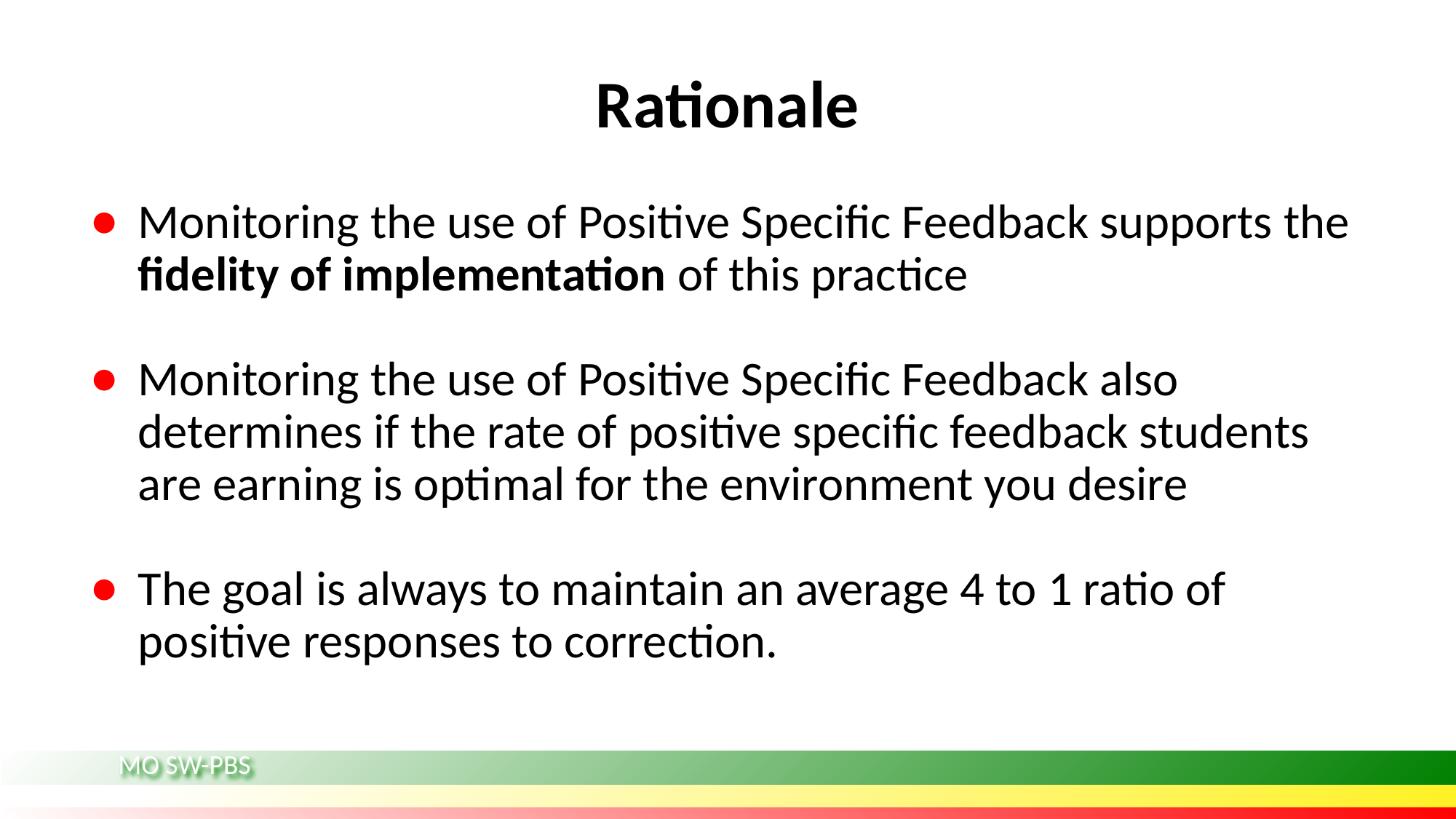

# Rationale
Monitoring the use of Positive Specific Feedback supports the fidelity of implementation of this practice

Monitoring the use of Positive Specific Feedback also  determines if the rate of positive specific feedback students are earning is optimal for the environment you desire

The goal is always to maintain an average 4 to 1 ratio of positive responses to correction.